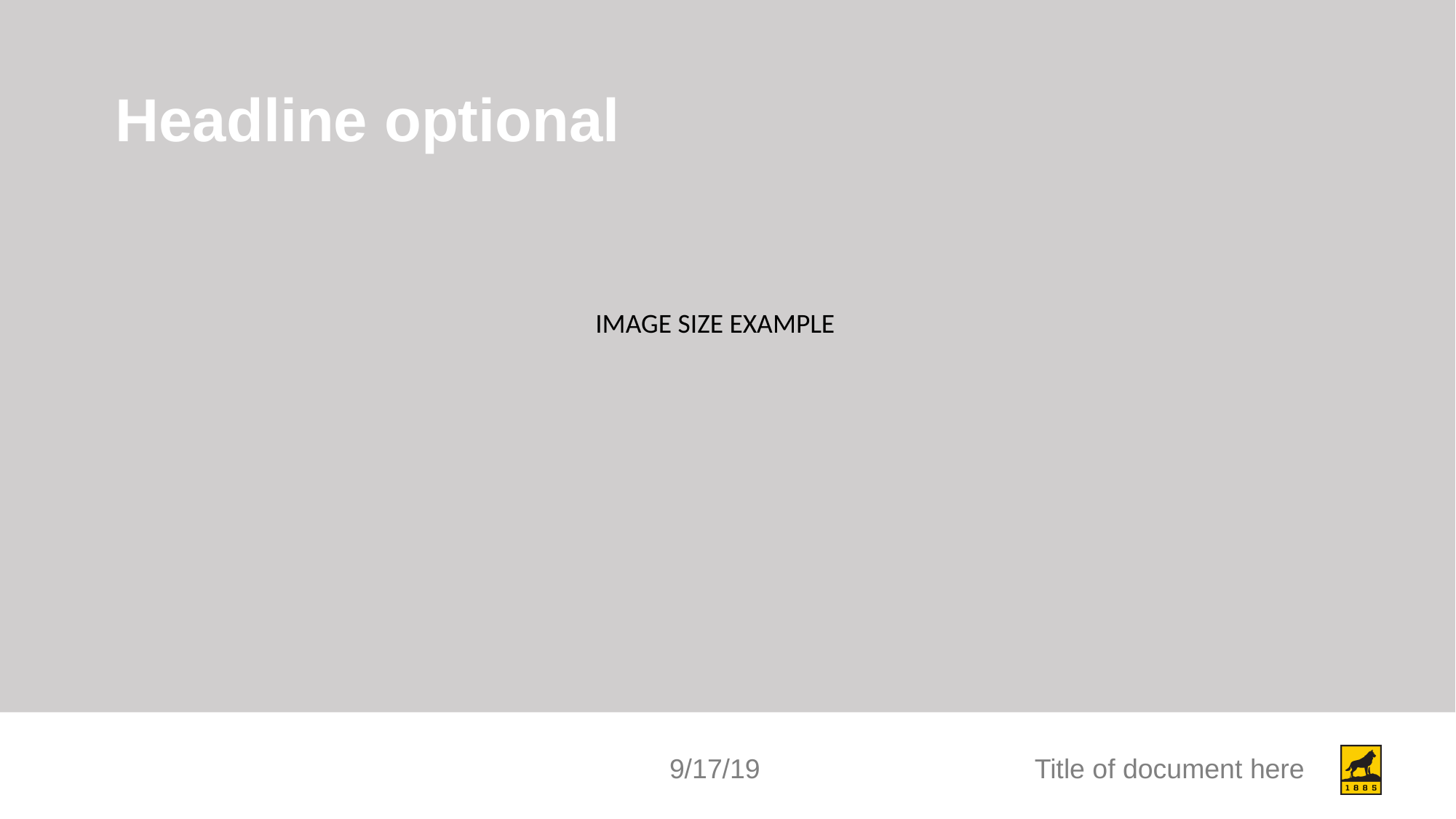

# Headline optional
IMAGE SIZE EXAMPLE
9/17/19
Title of document here